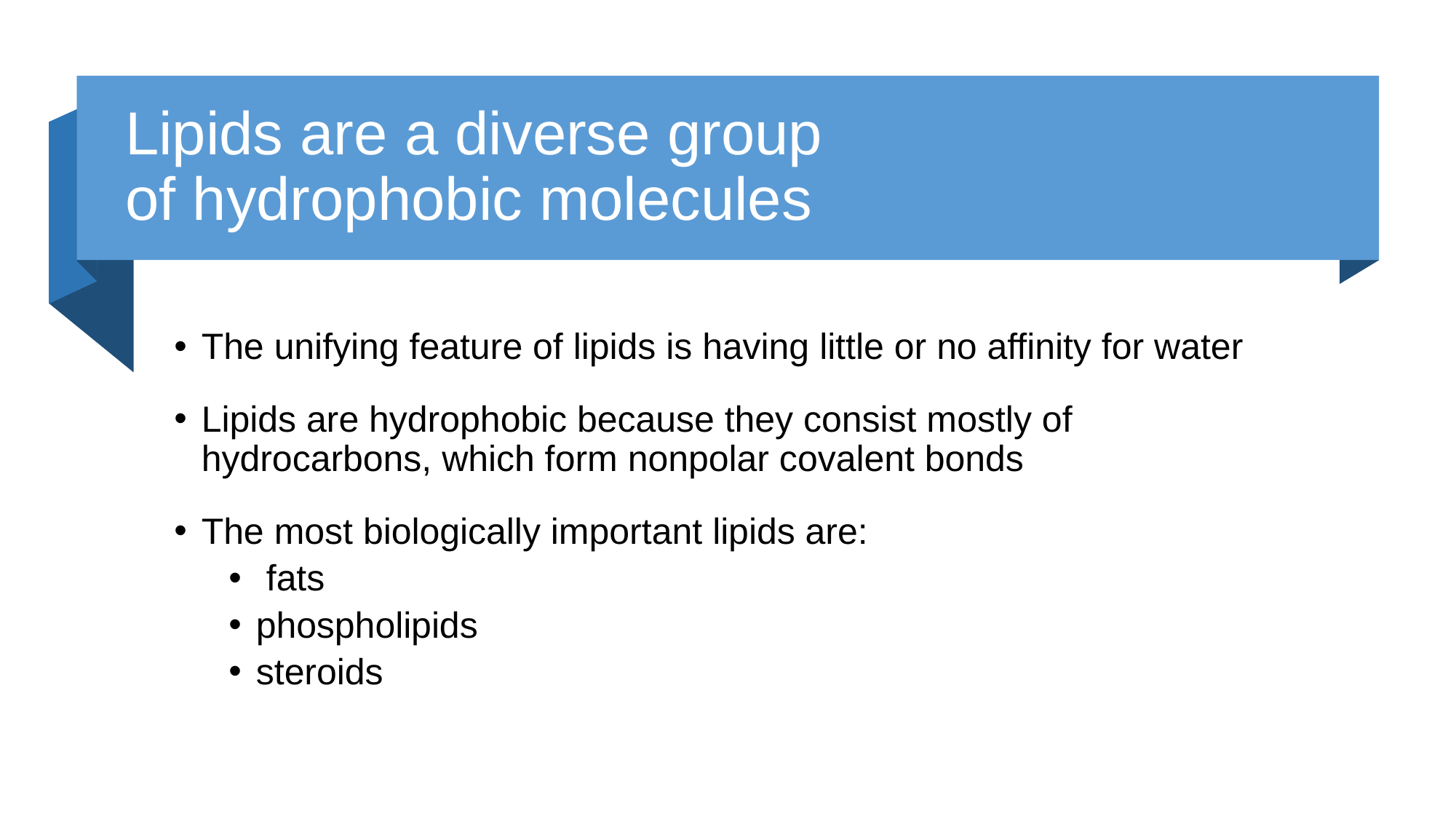

# Lipids are a diverse group of hydrophobic molecules

The unifying feature of lipids is having little or no affinity for water
Lipids are hydrophobic because they consist mostly of hydrocarbons, which form nonpolar covalent bonds
The most biologically important lipids are:
 fats
phospholipids
steroids